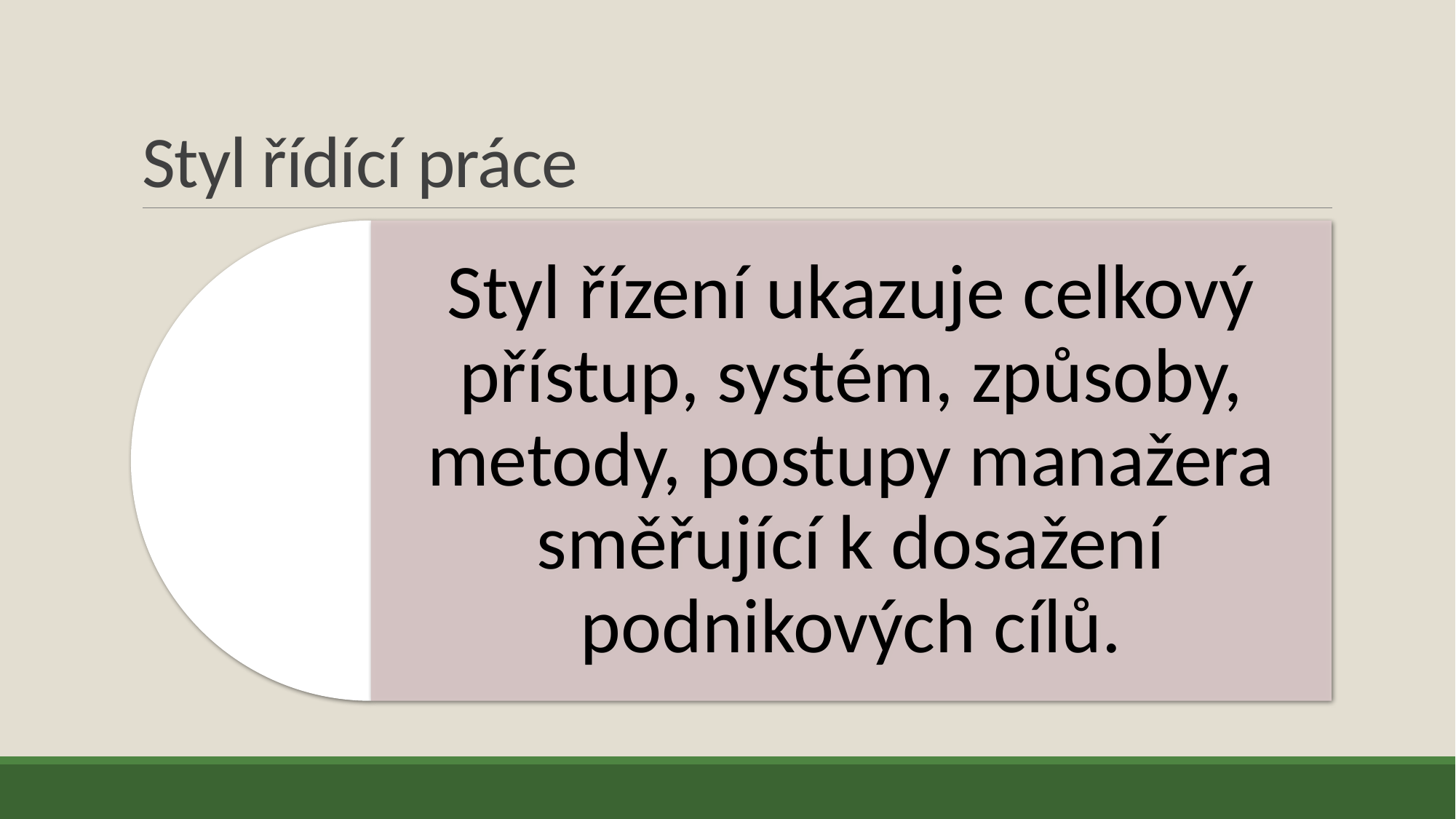

# Styl řídící práce
Styl řízení ukazuje celkový přístup, systém, způsoby, metody, postupy manažera směřující k dosažení podnikových cílů.